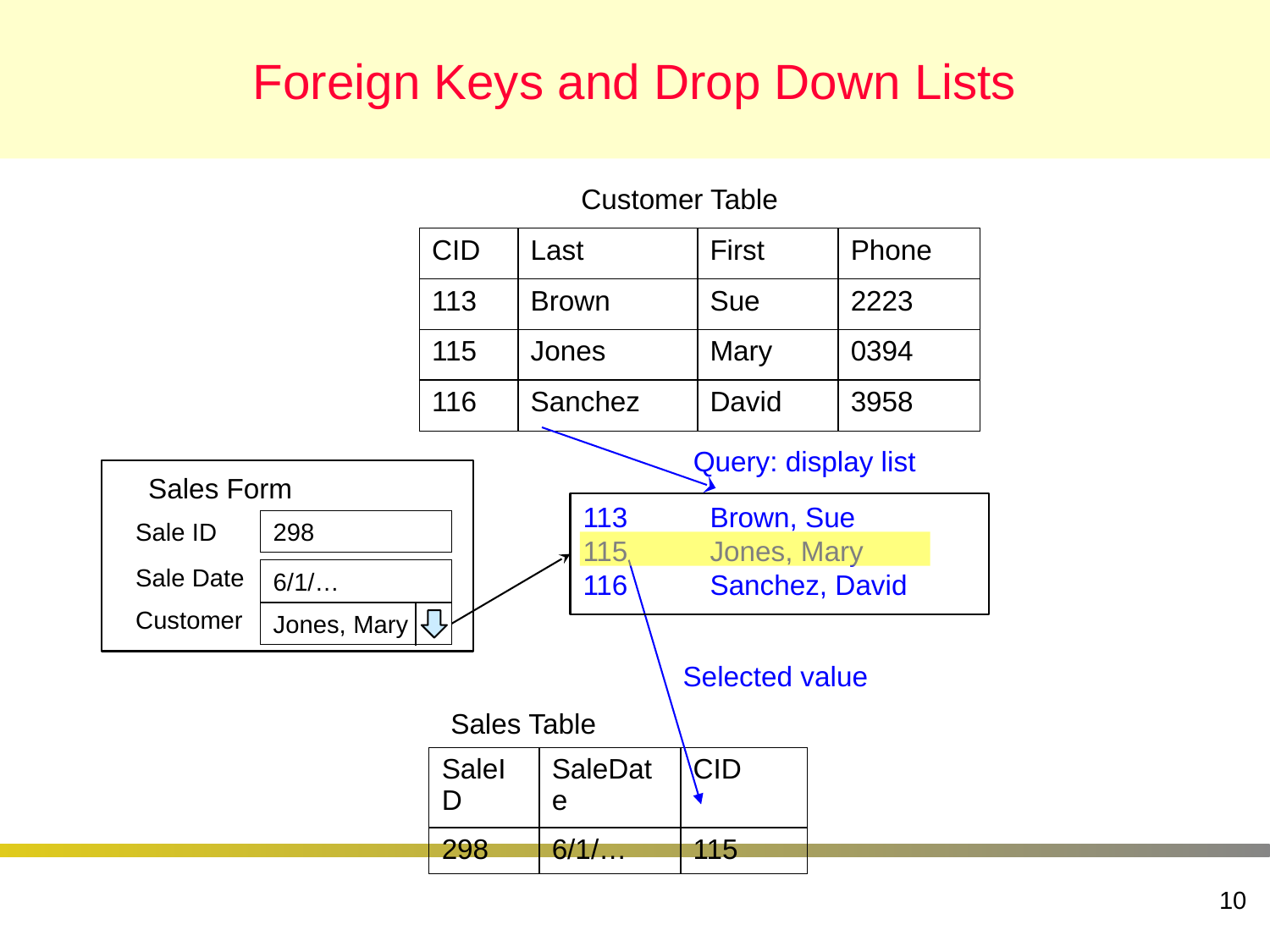

# Foreign Keys and Drop Down Lists
Customer Table
| CID | Last | First | Phone |
| --- | --- | --- | --- |
| 113 | Brown | Sue | 2223 |
| 115 | Jones | Mary | 0394 |
| 116 | Sanchez | David | 3958 |
Query: display list

Sales Form
113	Brown, Sue
115	Jones, Mary
116	Sanchez, David
Sale ID
298

Sale Date
6/1/…

Customer
Jones, Mary

Selected value
Sales Table
| SaleID | SaleDate | CID |
| --- | --- | --- |
| 298 | 6/1/… | 115 |
10